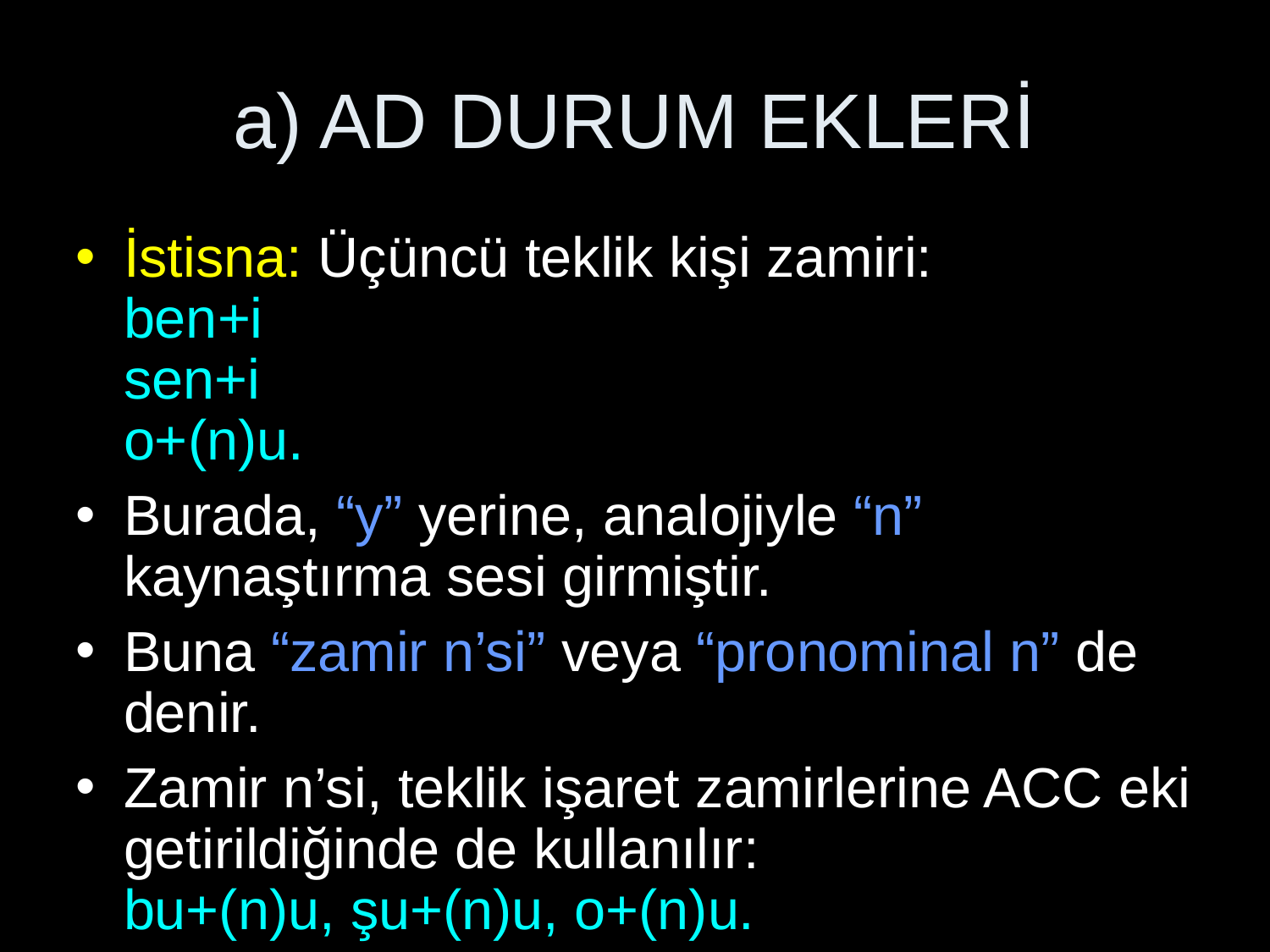

# a) AD DURUM EKLERİ
İstisna: Üçüncü teklik kişi zamiri:
ben+i
sen+i
o+(n)u.
Burada, “y” yerine, analojiyle “n” kaynaştırma sesi girmiştir.
Buna “zamir n’si” veya “pronominal n” de denir.
Zamir n’si, teklik işaret zamirlerine ACC eki getirildiğinde de kullanılır:
bu+(n)u, şu+(n)u, o+(n)u.